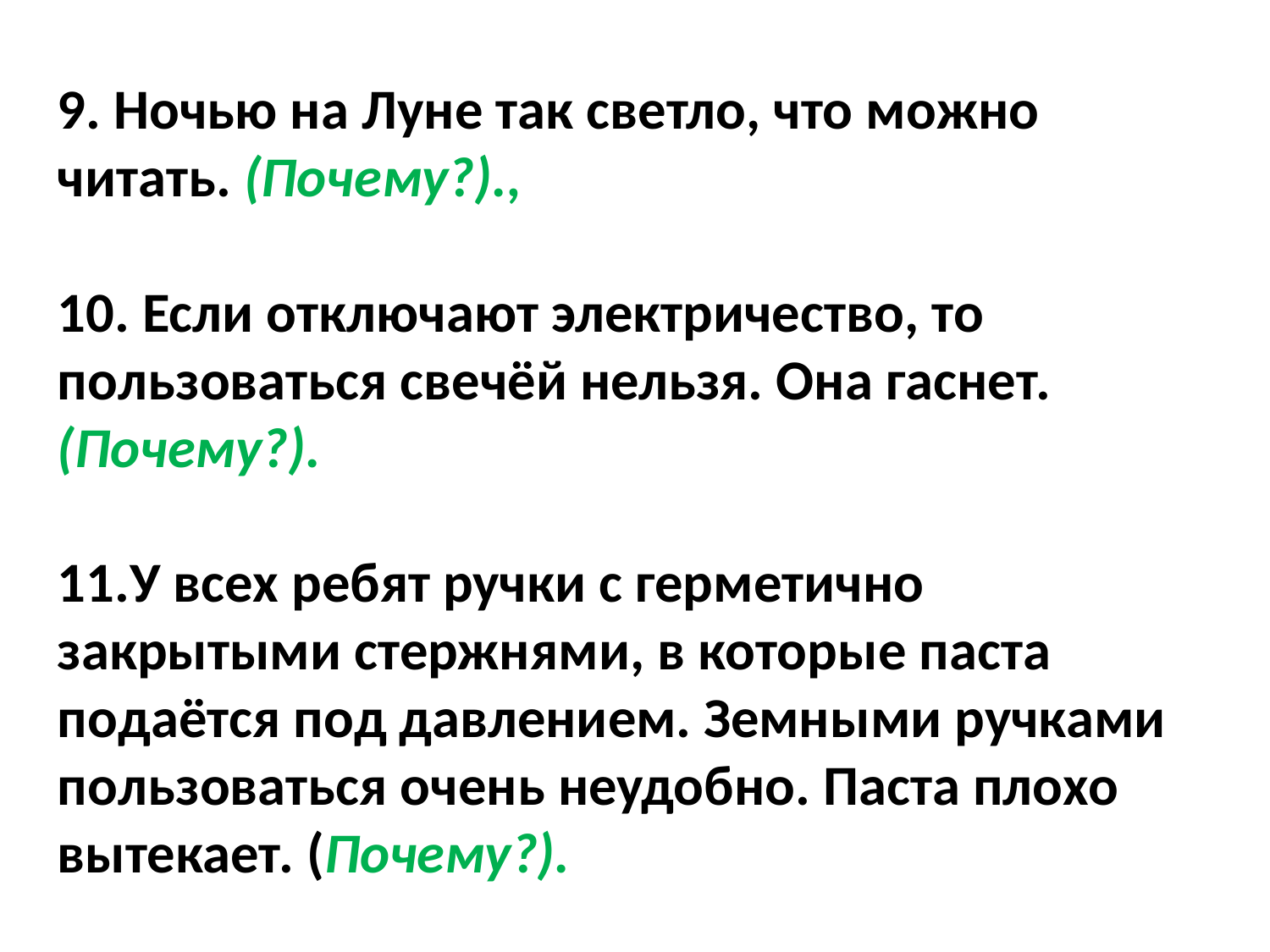

9. Ночью на Луне так светло, что можно читать. (Почему?).,

10. Если отключают электричество, то пользоваться свечёй нельзя. Она гаснет. (Почему?).

11.У всех ребят ручки с герметично закрытыми стержнями, в которые паста подаётся под давлением. Земными ручками пользоваться очень неудобно. Паста плохо вытекает. (Почему?).